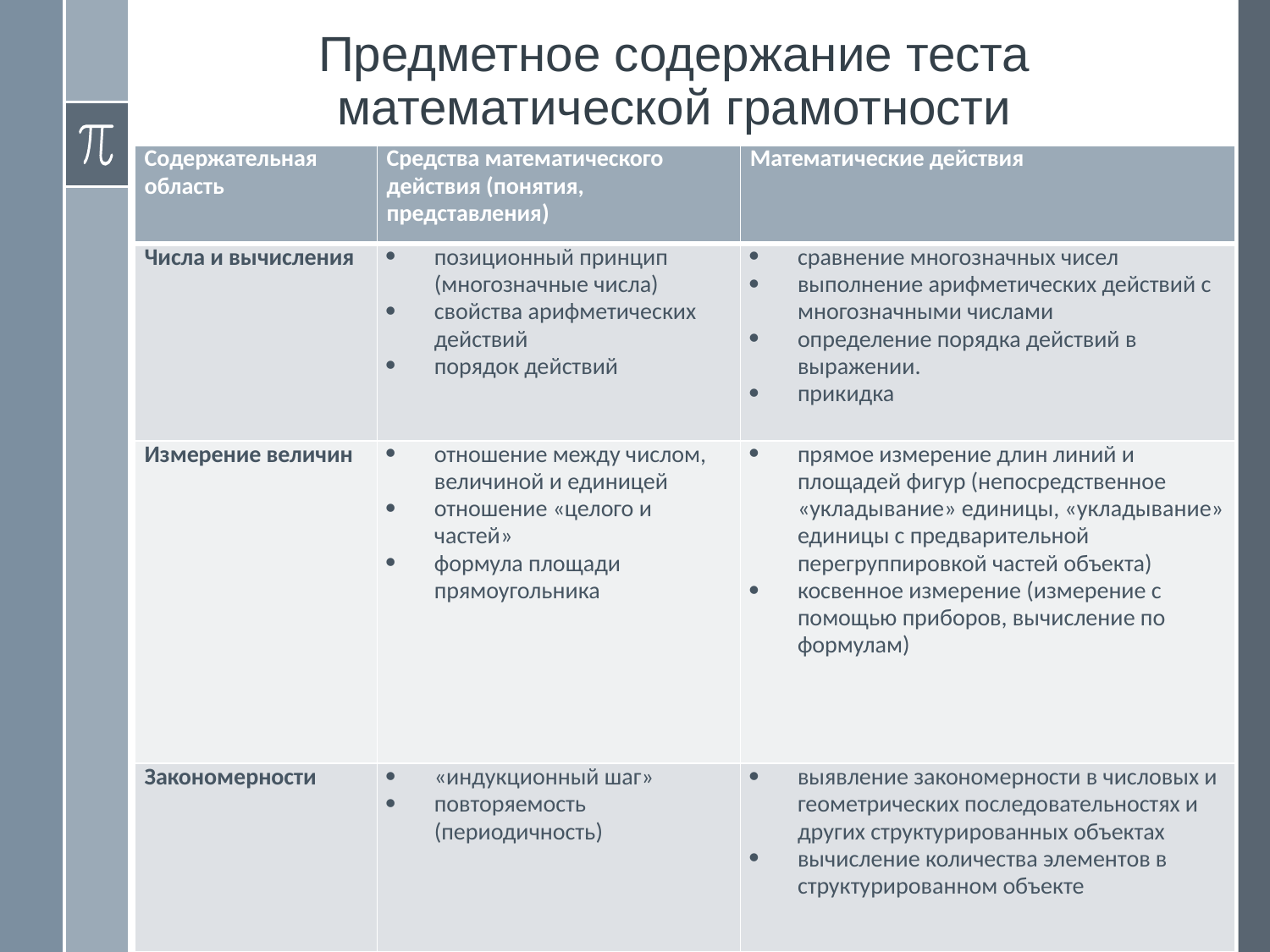

# Предметное содержание теста математической грамотности
| Содержательная область | Средства математического действия (понятия, представления) | Математические действия |
| --- | --- | --- |
| Числа и вычисления | позиционный принцип (многозначные числа) свойства арифметических действий порядок действий | сравнение многозначных чисел выполнение арифметических действий с многозначными числами определение порядка действий в выражении. прикидка |
| Измерение величин | отношение между числом, величиной и единицей отношение «целого и частей» формула площади прямоугольника | прямое измерение длин линий и площадей фигур (непосредственное «укладывание» единицы, «укладывание» единицы с предварительной перегруппировкой частей объекта) косвенное измерение (измерение с помощью приборов, вычисление по формулам) |
| Закономерности | «индукционный шаг» повторяемость (периодичность) | выявление закономерности в числовых и геометрических последовательностях и других структурированных объектах вычисление количества элементов в структурированном объекте |